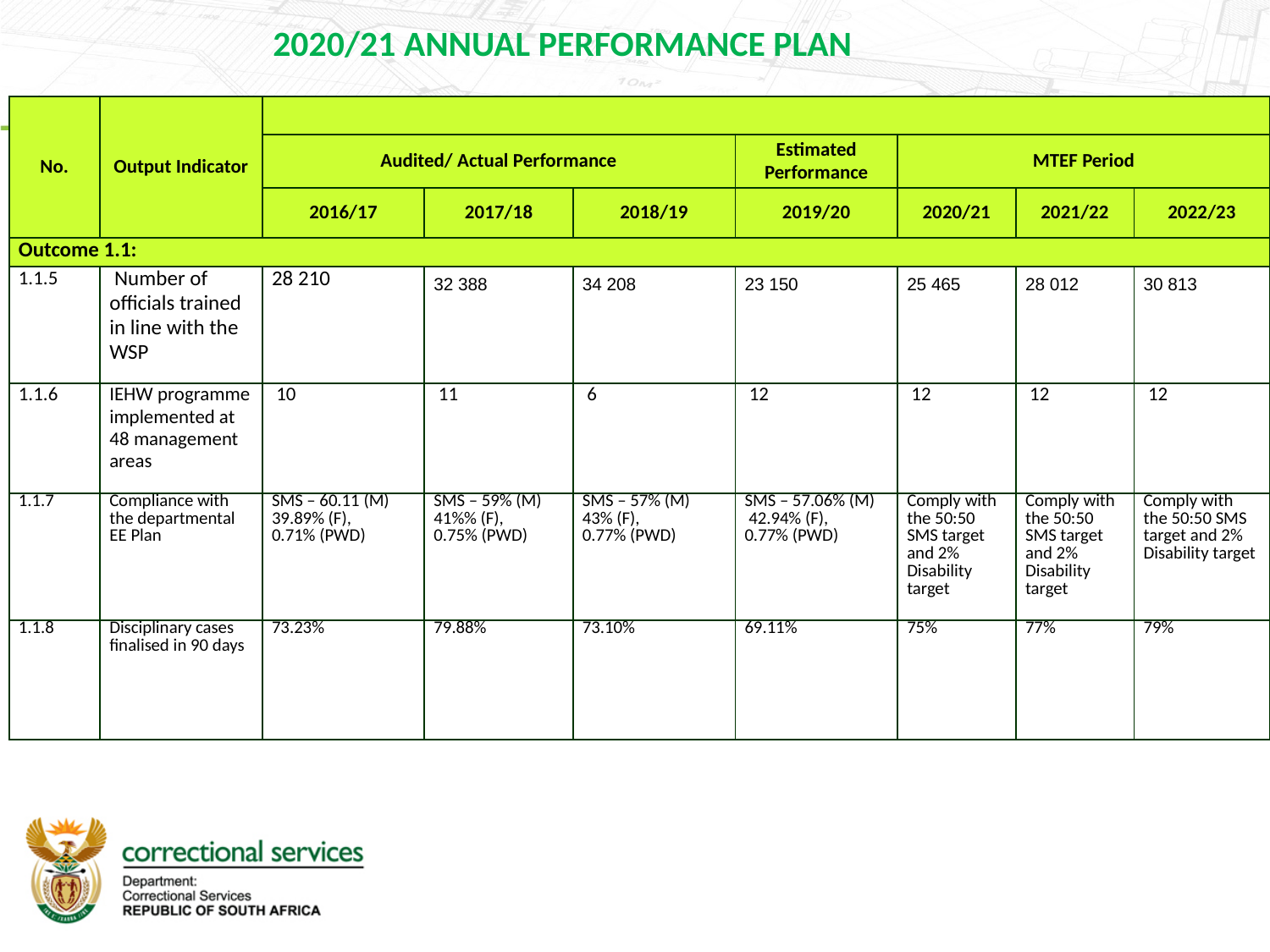

2020/21 ANNUAL PERFORMANCE PLAN
| No. | Output Indicator |  |  |  |  |  |  |  |
| --- | --- | --- | --- | --- | --- | --- | --- | --- |
|  |  | Audited/ Actual Performance |  |  | Estimated Performance | MTEF Period |  |  |
|  |  | 2016/17 | 2017/18 | 2018/19 | 2019/20 | 2020/21 | 2021/22 | 2022/23 |
| Outcome 1.1: |  |  |  |  |  |  |  |  |
| 1.1.5 | Number of officials trained in line with the WSP | 28 210 | 32 388 | 34 208 | 23 150 | 25 465 | 28 012 | 30 813 |
| 1.1.6 | IEHW programme implemented at 48 management areas | 10 | 11 | 6 | 12 | 12 | 12 | 12 |
| 1.1.7 | Compliance with the departmental EE Plan | SMS – 60.11 (M) 39.89% (F), 0.71% (PWD) | SMS – 59% (M) 41%% (F), 0.75% (PWD) | SMS – 57% (M) 43% (F), 0.77% (PWD) | SMS – 57.06% (M) 42.94% (F), 0.77% (PWD) | Comply with the 50:50 SMS target and 2% Disability target | Comply with the 50:50 SMS target and 2% Disability target | Comply with the 50:50 SMS target and 2% Disability target |
| 1.1.8 | Disciplinary cases finalised in 90 days | 73.23% | 79.88% | 73.10% | 69.11% | 75% | 77% | 79% |